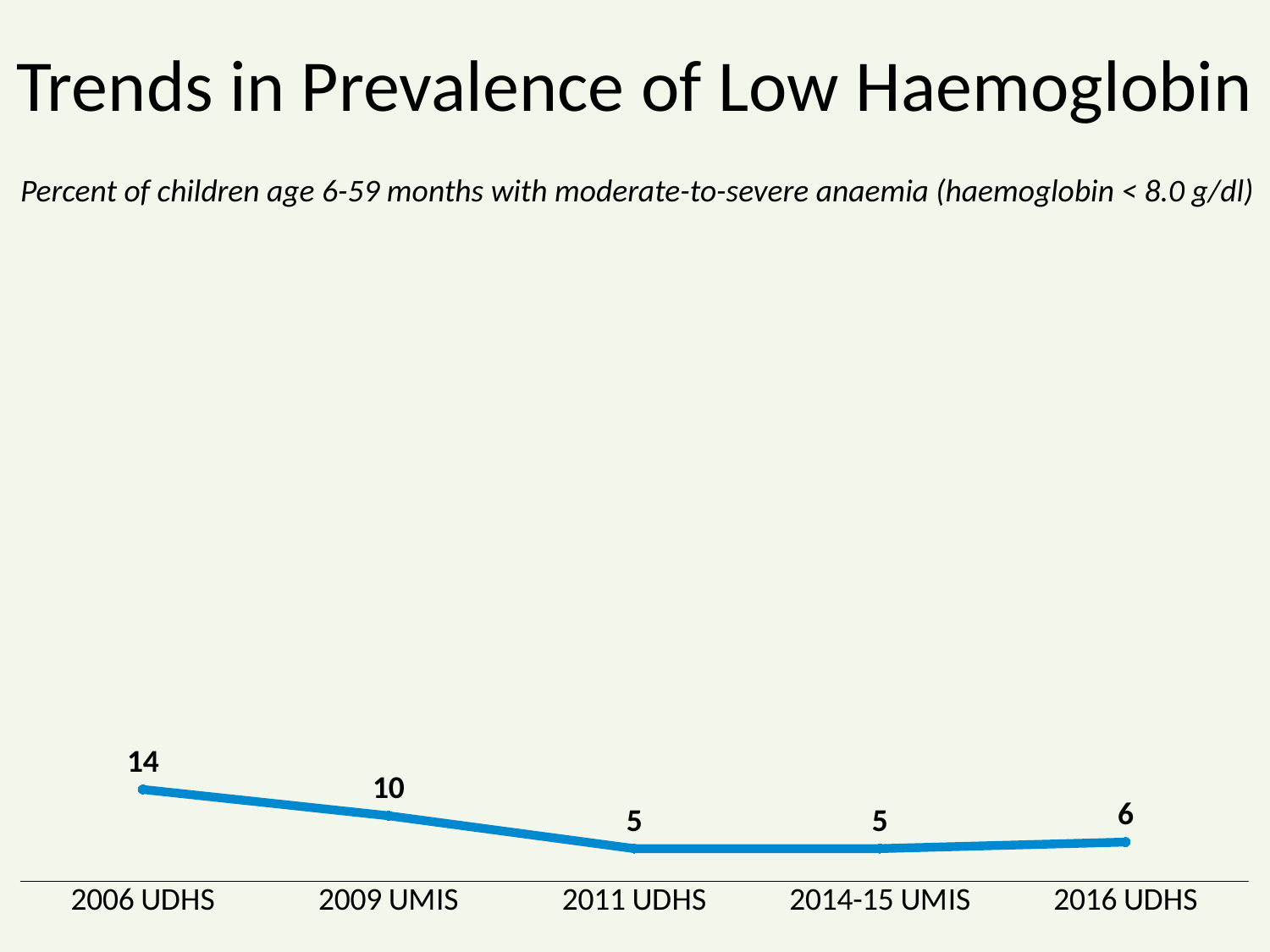

# Trends in Prevalence of Low Haemoglobin
Percent of children age 6-59 months with moderate-to-severe anaemia (haemoglobin < 8.0 g/dl)

### Chart

| Category | Series 1 |
|---|---|
| 2006 UDHS | 14.0 |
| 2009 UMIS | 10.0 |
| 2011 UDHS | 5.0 |
| 2014-15 UMIS | 5.0 |
| 2016 UDHS | 6.0 |